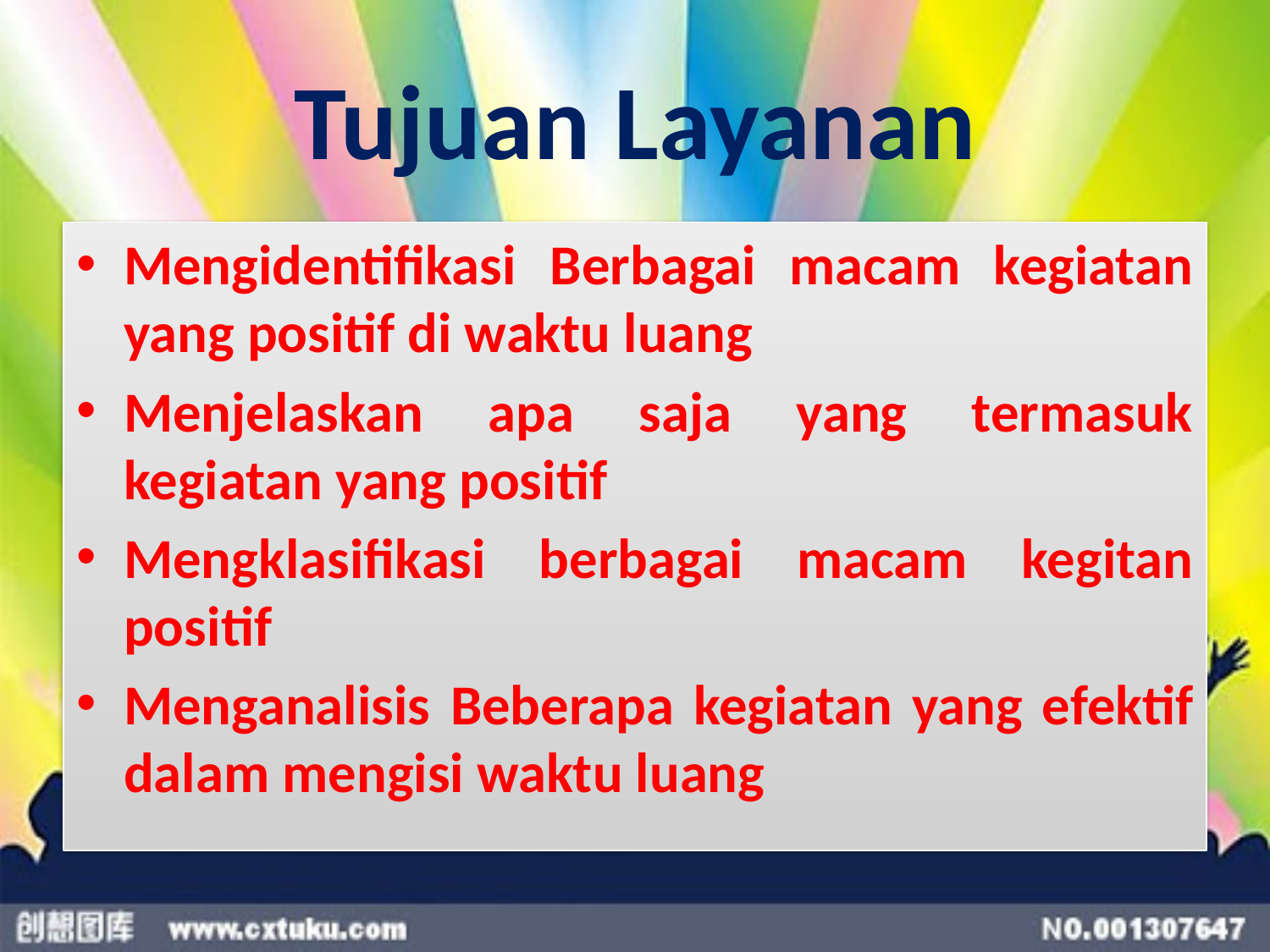

# Tujuan Layanan
Mengidentifikasi Berbagai macam kegiatan yang positif di waktu luang
Menjelaskan apa saja yang termasuk kegiatan yang positif
Mengklasifikasi berbagai macam kegitan positif
Menganalisis Beberapa kegiatan yang efektif dalam mengisi waktu luang